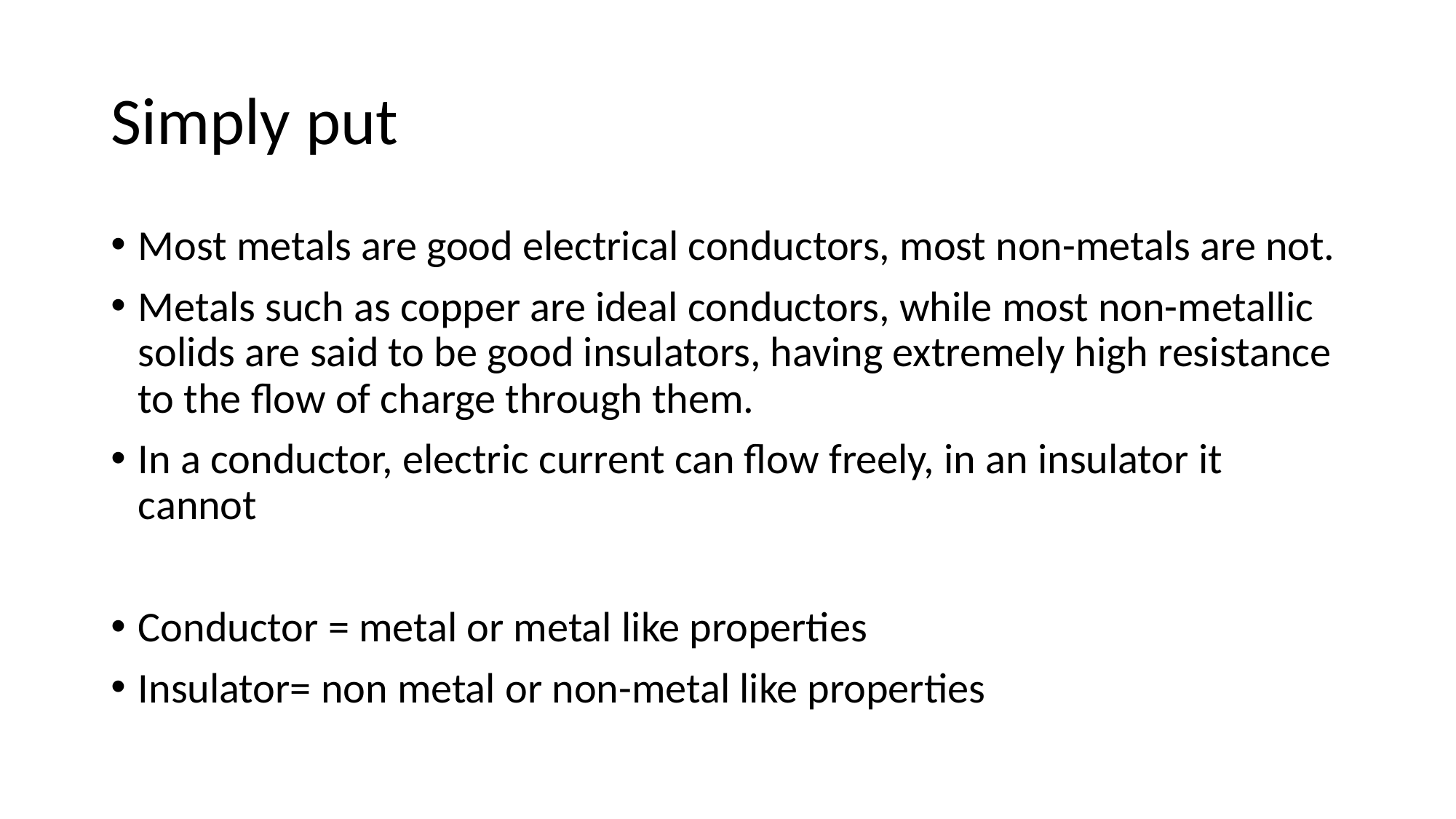

# Simply put
Most metals are good electrical conductors, most non-metals are not.
Metals such as copper are ideal conductors, while most non-metallic solids are said to be good insulators, having extremely high resistance to the flow of charge through them.
In a conductor, electric current can flow freely, in an insulator it cannot

Conductor = metal or metal like properties
Insulator= non metal or non-metal like properties